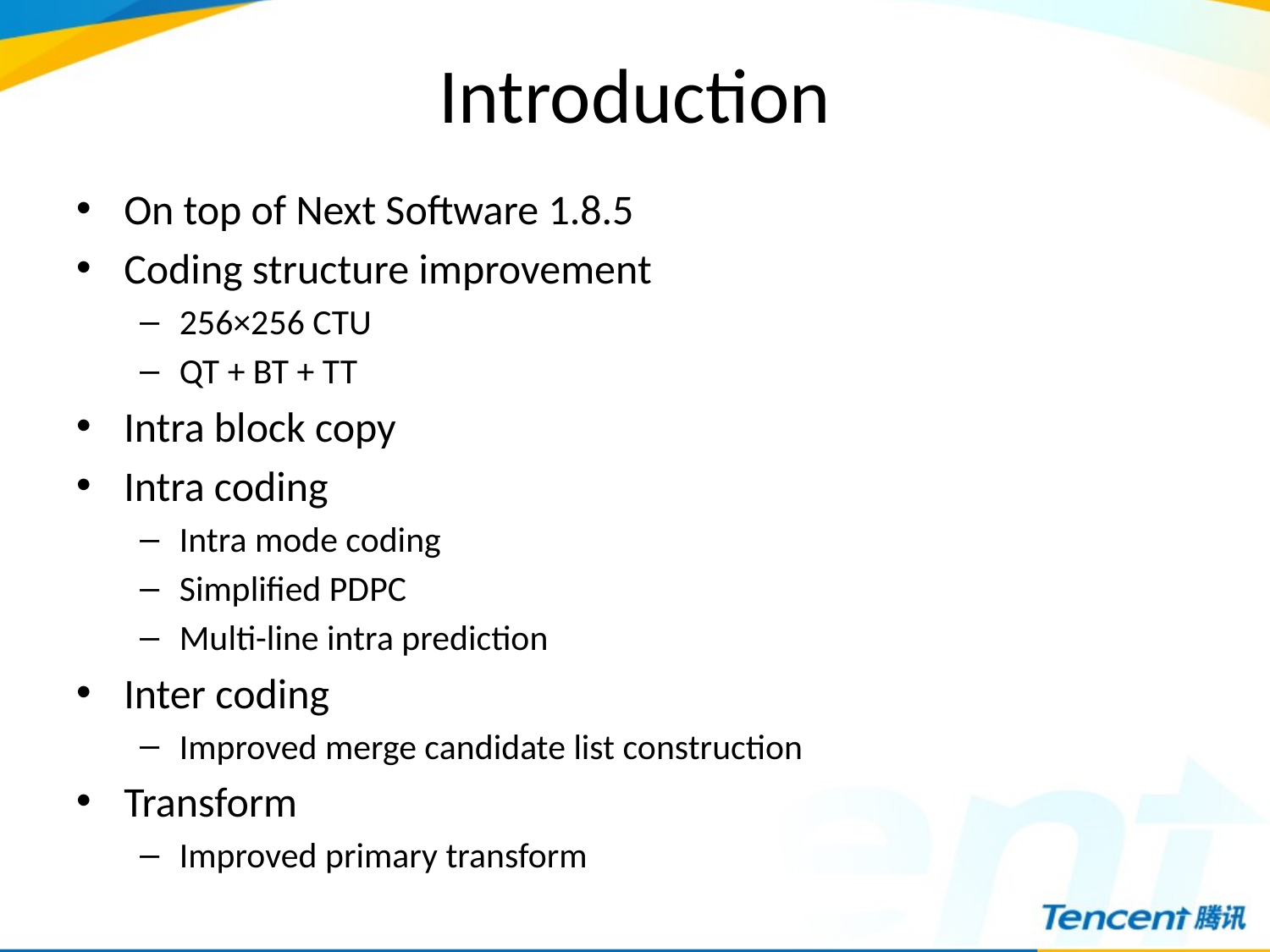

# Introduction
On top of Next Software 1.8.5
Coding structure improvement
256×256 CTU
QT + BT + TT
Intra block copy
Intra coding
Intra mode coding
Simplified PDPC
Multi-line intra prediction
Inter coding
Improved merge candidate list construction
Transform
Improved primary transform